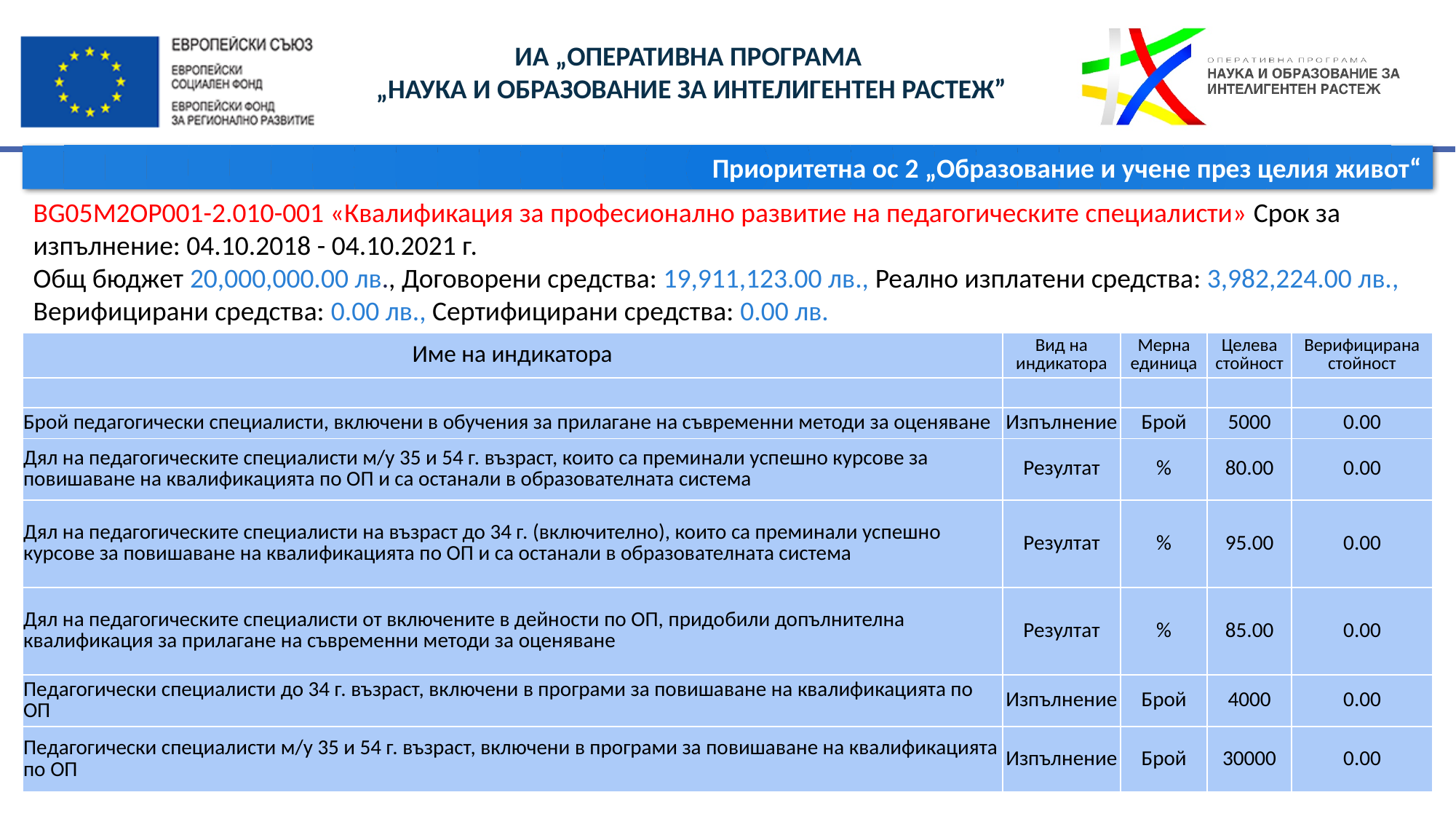

Приоритетна ос 2 „Образование и учене през целия живот“
BG05M2OP001-2.010-001 «Квалификация за професионално развитие на педагогическите специалисти» Срок за изпълнение: 04.10.2018 - 04.10.2021 г.
Общ бюджет 20,000,000.00 лв., Договорени средства: 19,911,123.00 лв., Реално изплатени средства: 3,982,224.00 лв., Верифицирани средства: 0.00 лв., Сертифицирани средства: 0.00 лв.
| Име на индикатора | Вид на индикатора | Мерна единица | Целева стойност | Верифицирана стойност |
| --- | --- | --- | --- | --- |
|  |  |  |  |  |
| Брой педагогически специалисти, включени в обучения за прилагане на съвременни методи за оценяване | Изпълнение | Брой | 5000 | 0.00 |
| Дял на педагогическите специалисти м/у 35 и 54 г. възраст, които са преминали успешно курсове за повишаване на квалификацията по ОП и са останали в образователната система | Резултат | % | 80.00 | 0.00 |
| Дял на педагогическите специалисти на възраст до 34 г. (включително), които са преминали успешно курсове за повишаване на квалификацията по ОП и са останали в образователната система | Резултат | % | 95.00 | 0.00 |
| Дял на педагогическите специалисти от включените в дейности по ОП, придобили допълнителна квалификация за прилагане на съвременни методи за оценяване | Резултат | % | 85.00 | 0.00 |
| Педагогически специалисти до 34 г. възраст, включени в програми за повишаване на квалификацията по ОП | Изпълнение | Брой | 4000 | 0.00 |
| Педагогически специалисти м/у 35 и 54 г. възраст, включени в програми за повишаване на квалификацията по ОП | Изпълнение | Брой | 30000 | 0.00 |